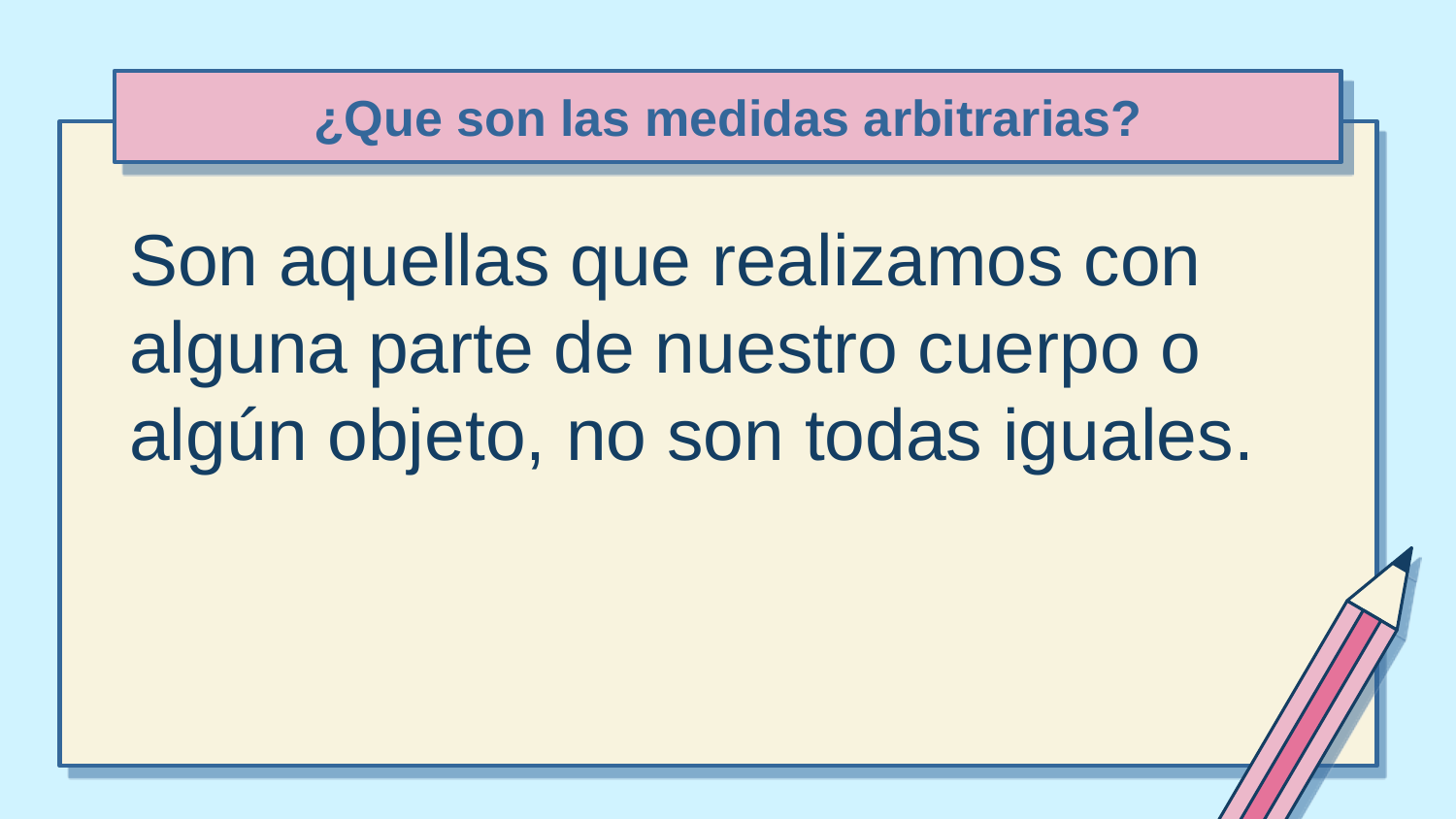

# ¿Que son las medidas arbitrarias?
Son aquellas que realizamos con alguna parte de nuestro cuerpo o algún objeto, no son todas iguales.